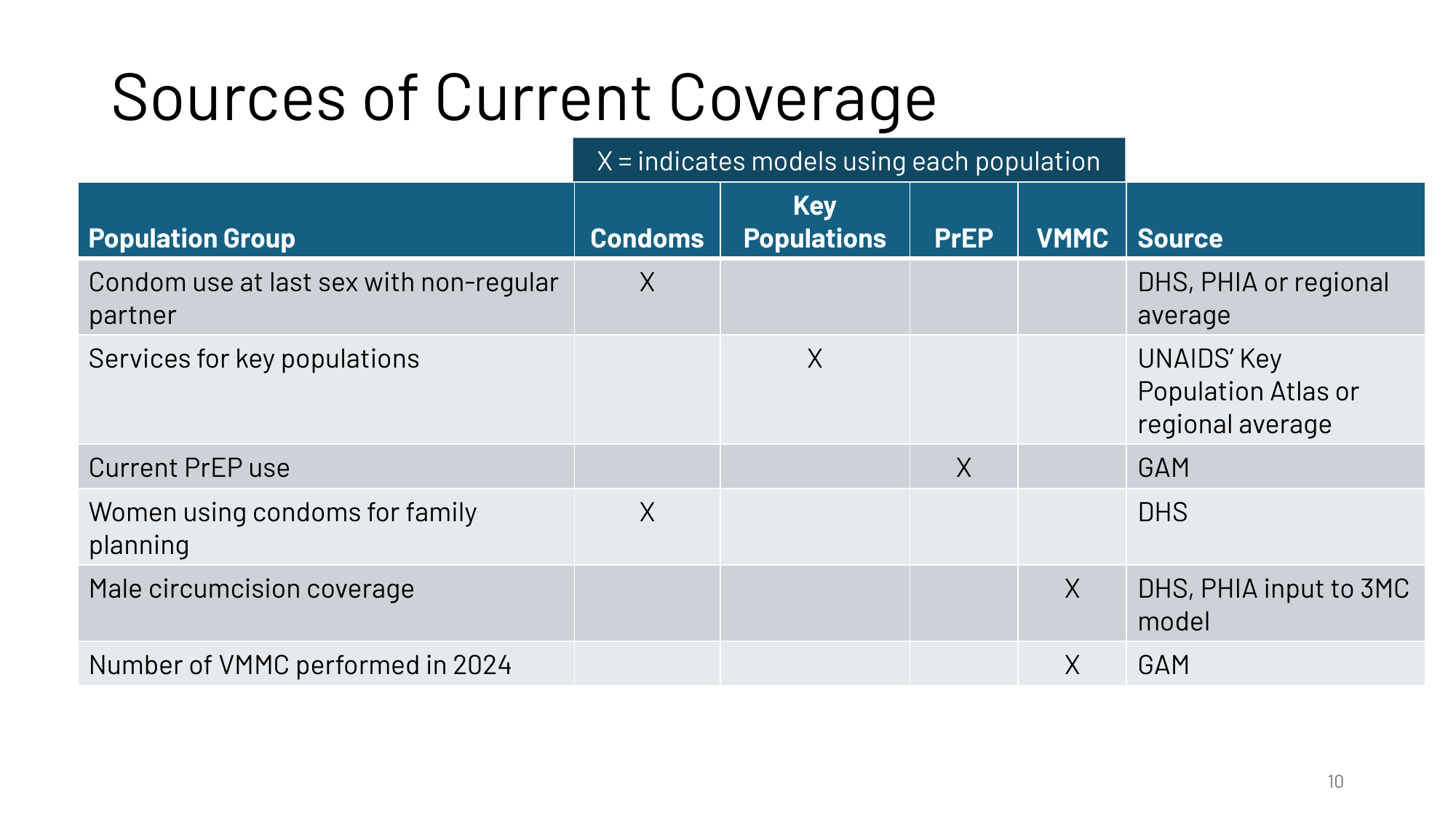

# Sources of Current Coverage
X = indicates models using each population
| Population Group | Condoms | Key Populations | PrEP | VMMC | Source |
| --- | --- | --- | --- | --- | --- |
| Condom use at last sex with non-regular partner | X |  |  |  | DHS, PHIA or regional average |
| Services for key populations |  | X |  |  | UNAIDS’ Key Population Atlas or regional average |
| Current PrEP use |  |  | X |  | GAM |
| Women using condoms for family planning | X |  |  |  | DHS |
| Male circumcision coverage |  |  |  | X | DHS, PHIA input to 3MC model |
| Number of VMMC performed in 2024 |  |  |  | X | GAM |
10